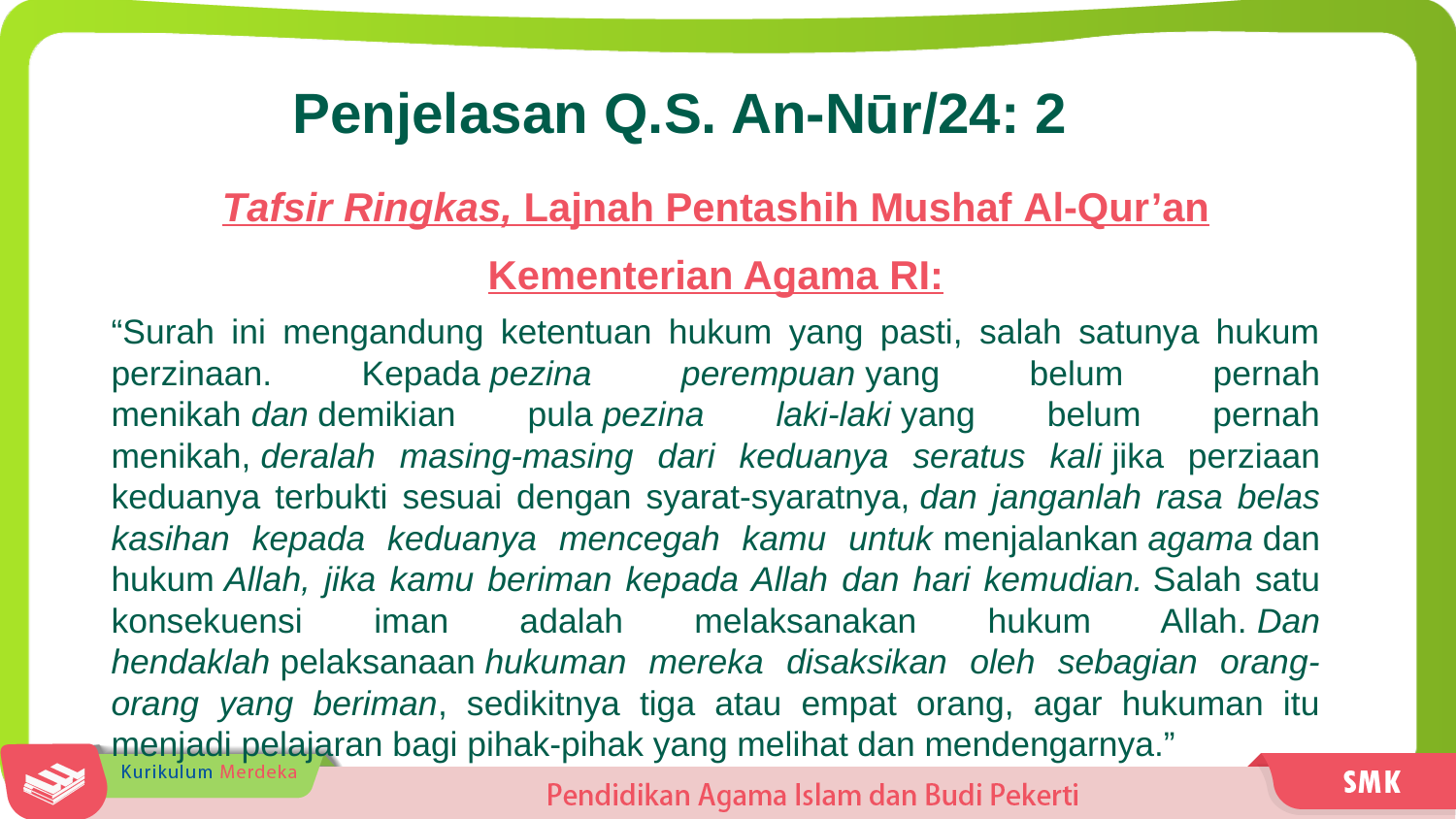

Penjelasan Q.S. An-Nūr/24: 2
Tafsir Ringkas, Lajnah Pentashih Mushaf Al-Qur’an
Kementerian Agama RI:
“Surah ini mengandung ketentuan hukum yang pasti, salah satunya hukum perzinaan. Kepada pezina perempuan yang belum pernah menikah dan demikian pula pezina laki-laki yang belum pernah menikah, deralah masing-masing dari keduanya seratus kali jika perziaan keduanya terbukti sesuai dengan syarat-syaratnya, dan janganlah rasa belas kasihan kepada keduanya mencegah kamu untuk menjalankan agama dan hukum Allah, jika kamu beriman kepada Allah dan hari kemudian. Salah satu konsekuensi iman adalah melaksanakan hukum Allah. Dan hendaklah pelaksanaan hukuman mereka disaksikan oleh sebagian orang-orang yang beriman, sedikitnya tiga atau empat orang, agar hukuman itu menjadi pelajaran bagi pihak-pihak yang melihat dan mendengarnya.”